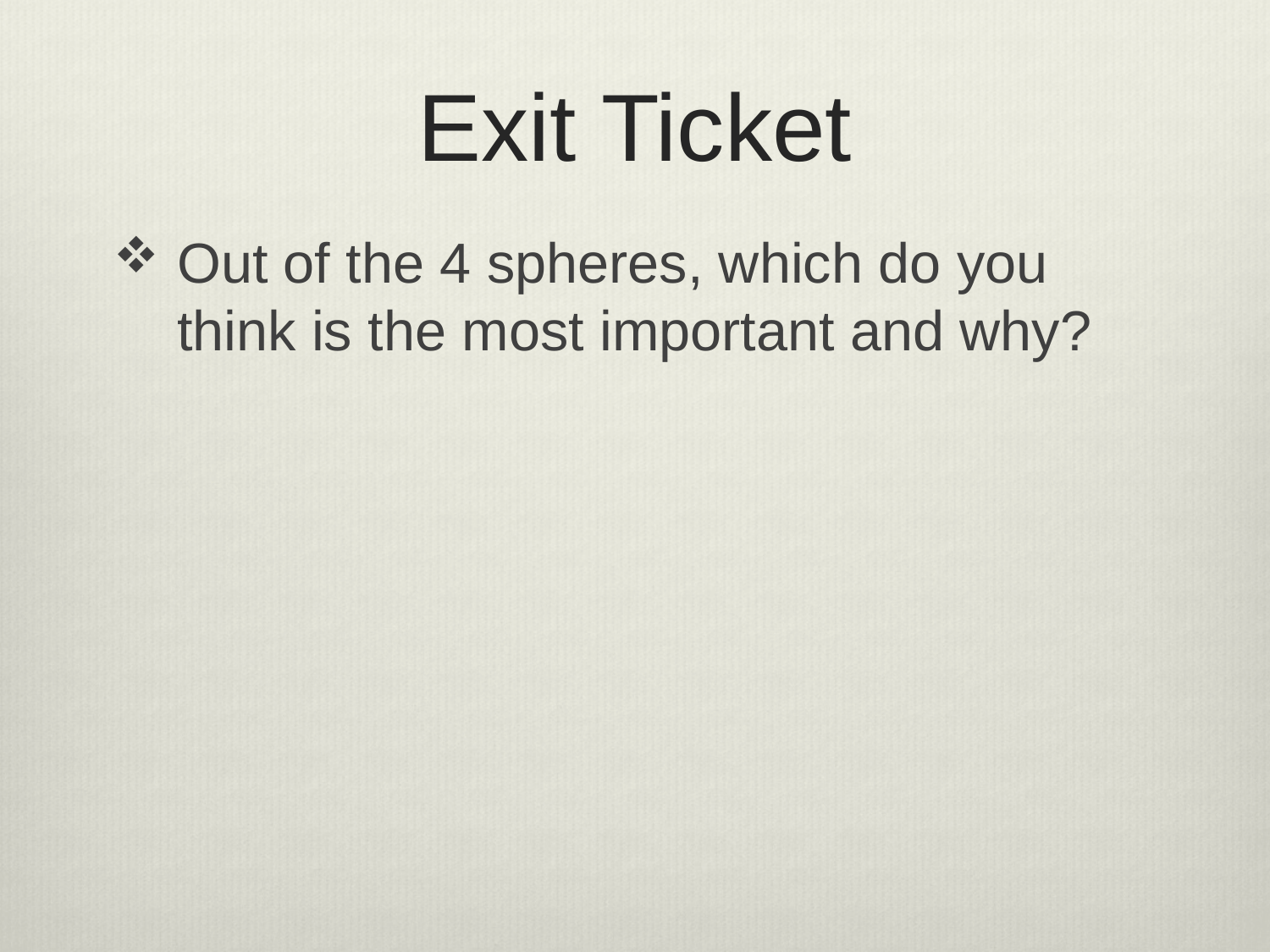

# Exit Ticket
Out of the 4 spheres, which do you think is the most important and why?